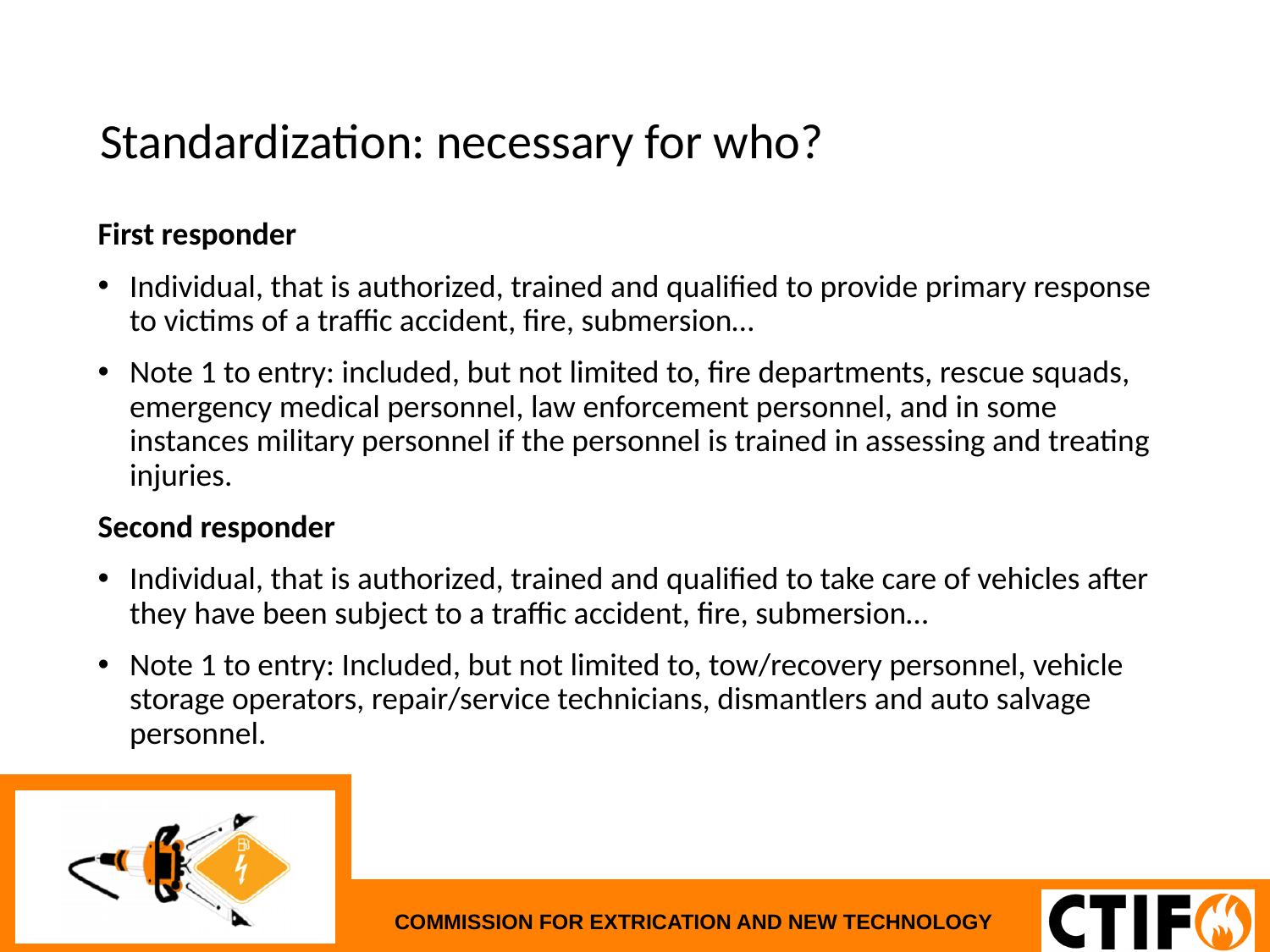

# Standardization: necessary for who?
First responder
Individual, that is authorized, trained and qualified to provide primary response to victims of a traffic accident, fire, submersion…
Note 1 to entry: included, but not limited to, fire departments, rescue squads, emergency medical personnel, law enforcement personnel, and in some instances military personnel if the personnel is trained in assessing and treating injuries.
Second responder
Individual, that is authorized, trained and qualified to take care of vehicles after they have been subject to a traffic accident, fire, submersion…
Note 1 to entry: Included, but not limited to, tow/recovery personnel, vehicle storage operators, repair/service technicians, dismantlers and auto salvage personnel.